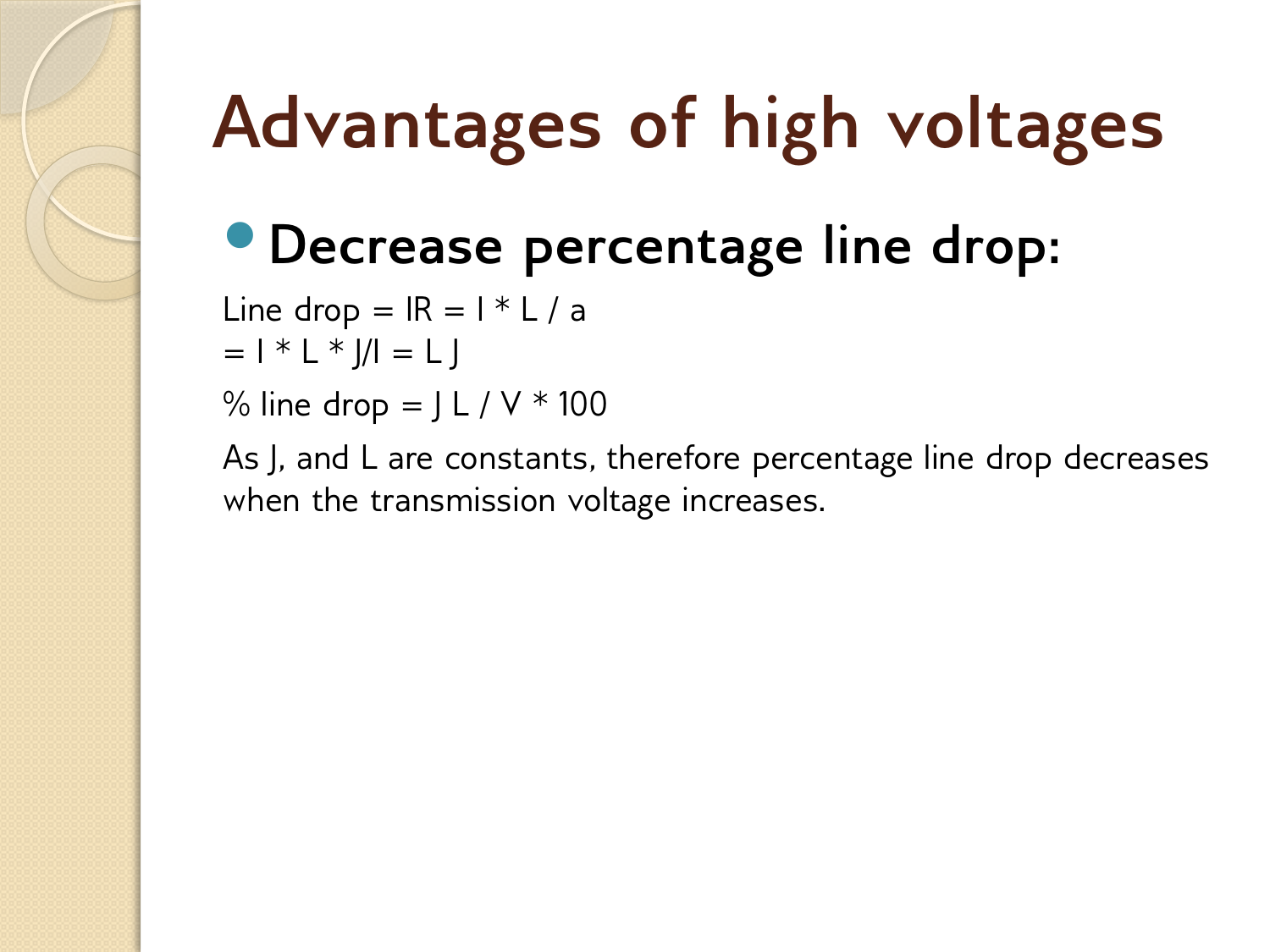

# Advantages of high voltages
Decrease percentage line drop:
Line drop = IR = I * L / a
= I * L * J/I = L J
% line drop = J L / V * 100
As J, and L are constants, therefore percentage line drop decreases when the transmission voltage increases.